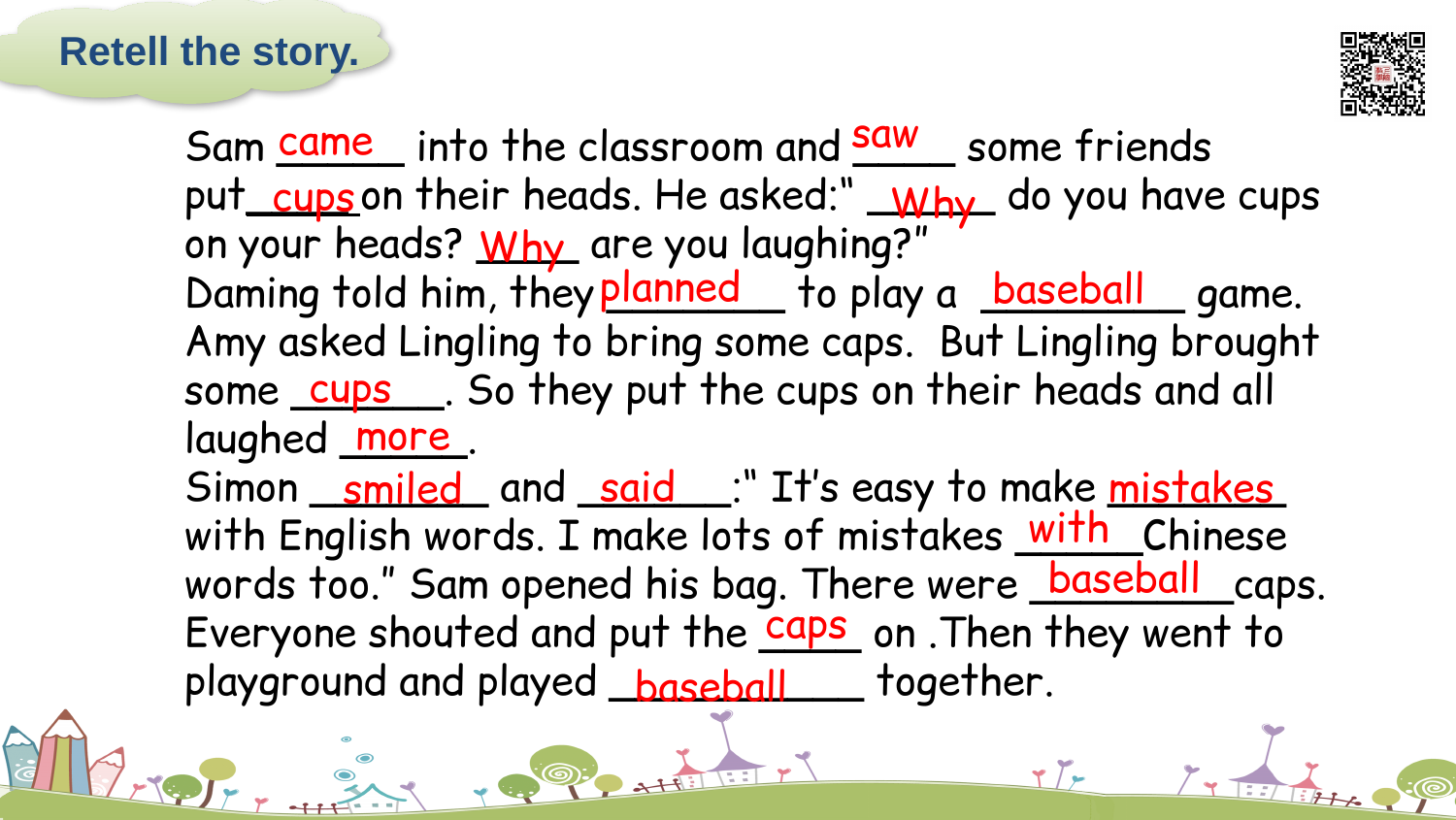

Retell the story.
saw
came
Sam _____ into the classroom and ____ some friends put____ on their heads. He asked:“ _____ do you have cups on your heads? ____ are you laughing?”
Daming told him, they _______ to play a  ________ game. Amy asked Lingling to bring some caps.  But Lingling brought some ______. So they put the cups on their heads and all laughed _____.
Simon _______ and ______:“ It’s easy to make _______   with English words. I make lots of mistakes _____Chinese words too.” Sam opened his bag. There were ________caps. Everyone shouted and put the ____ on .Then they went to playground and played __________ together.
cups
 Why
Why
planned
baseball
cups
more
said
mistakes
smiled
with
baseball
caps
baseball